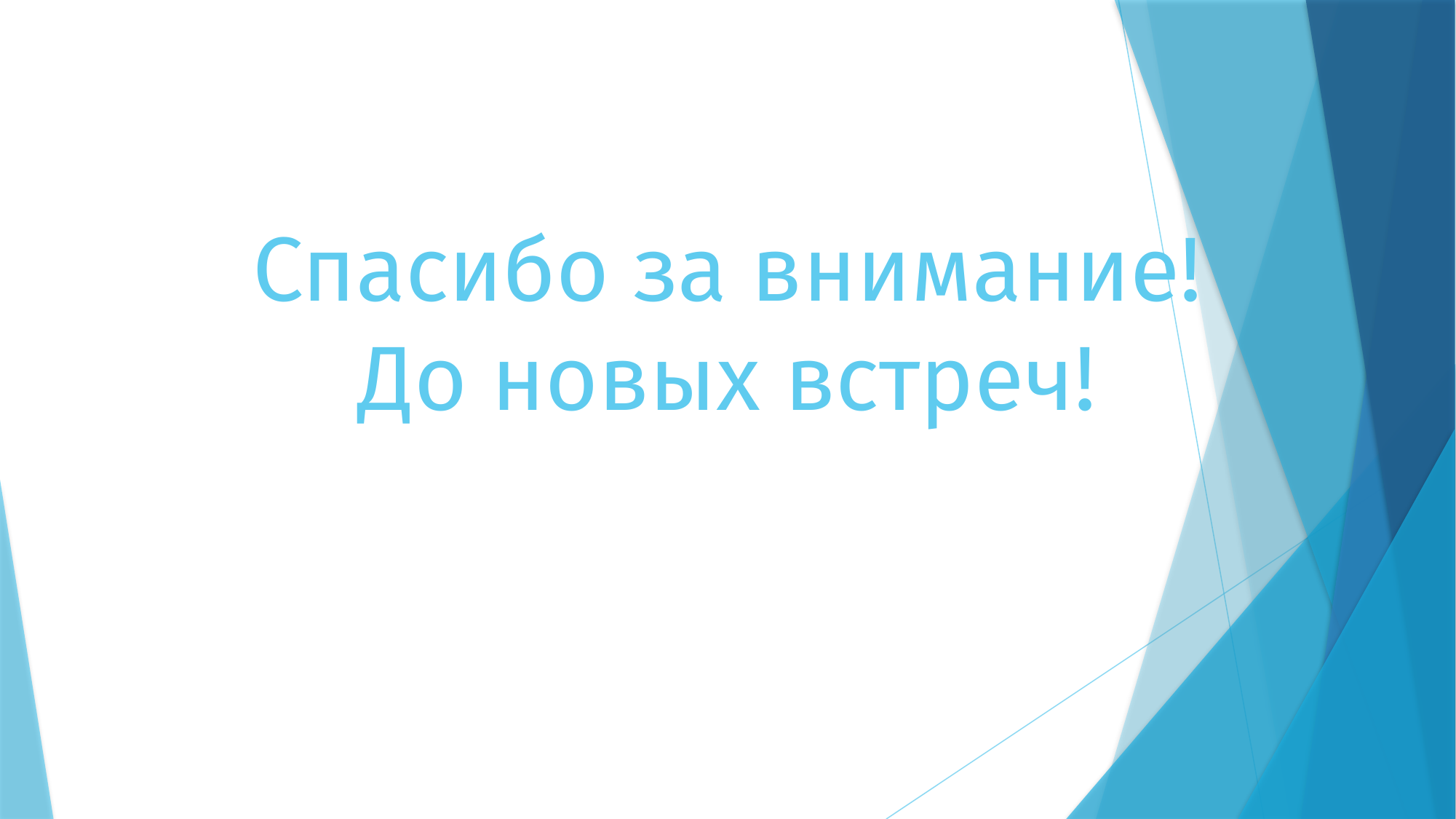

# Спасибо за внимание! До новых встреч!